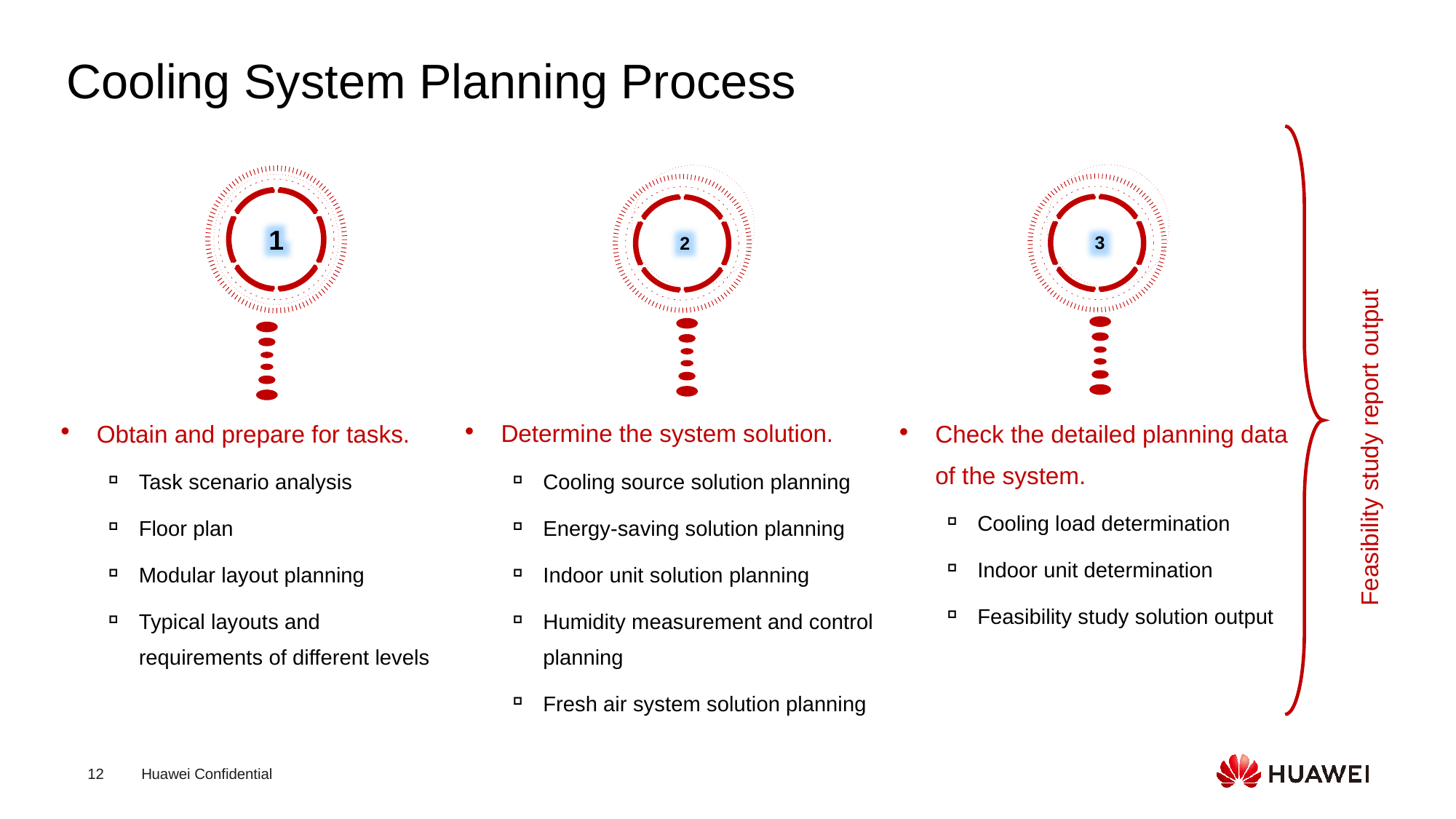

# Cooling System Planning Process

3

2

1
Feasibility study report output

Obtain and prepare for tasks.
Task scenario analysis
Floor plan
Modular layout planning
Typical layouts and requirements of different levels
Determine the system solution.
Cooling source solution planning
Energy-saving solution planning
Indoor unit solution planning
Humidity measurement and control planning
Fresh air system solution planning
Check the detailed planning data of the system.
Cooling load determination
Indoor unit determination
Feasibility study solution output